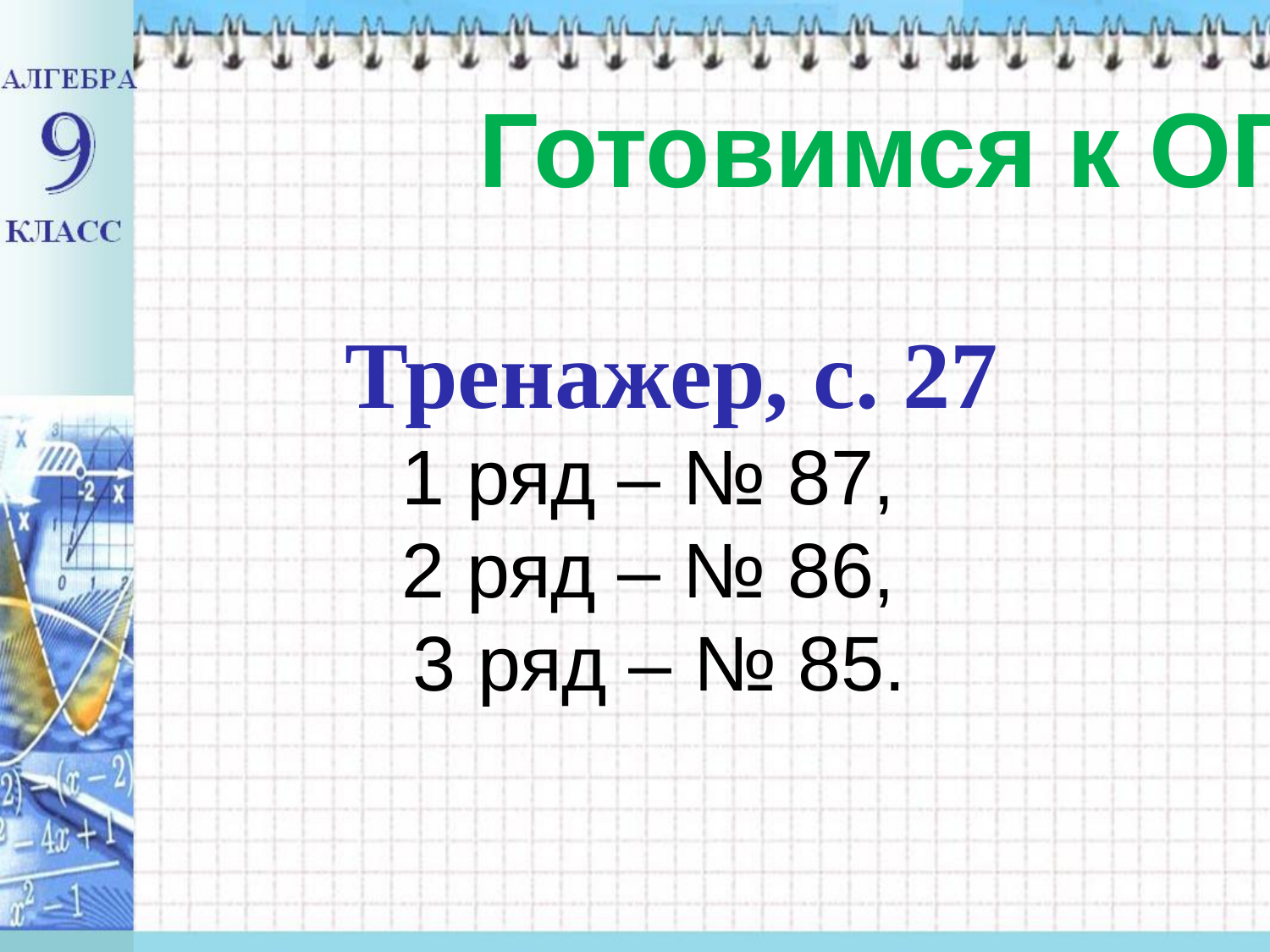

Готовимся к ОГЭ
# Тренажер, с. 27 1 ряд – № 87, 2 ряд – № 86, 3 ряд – № 85.